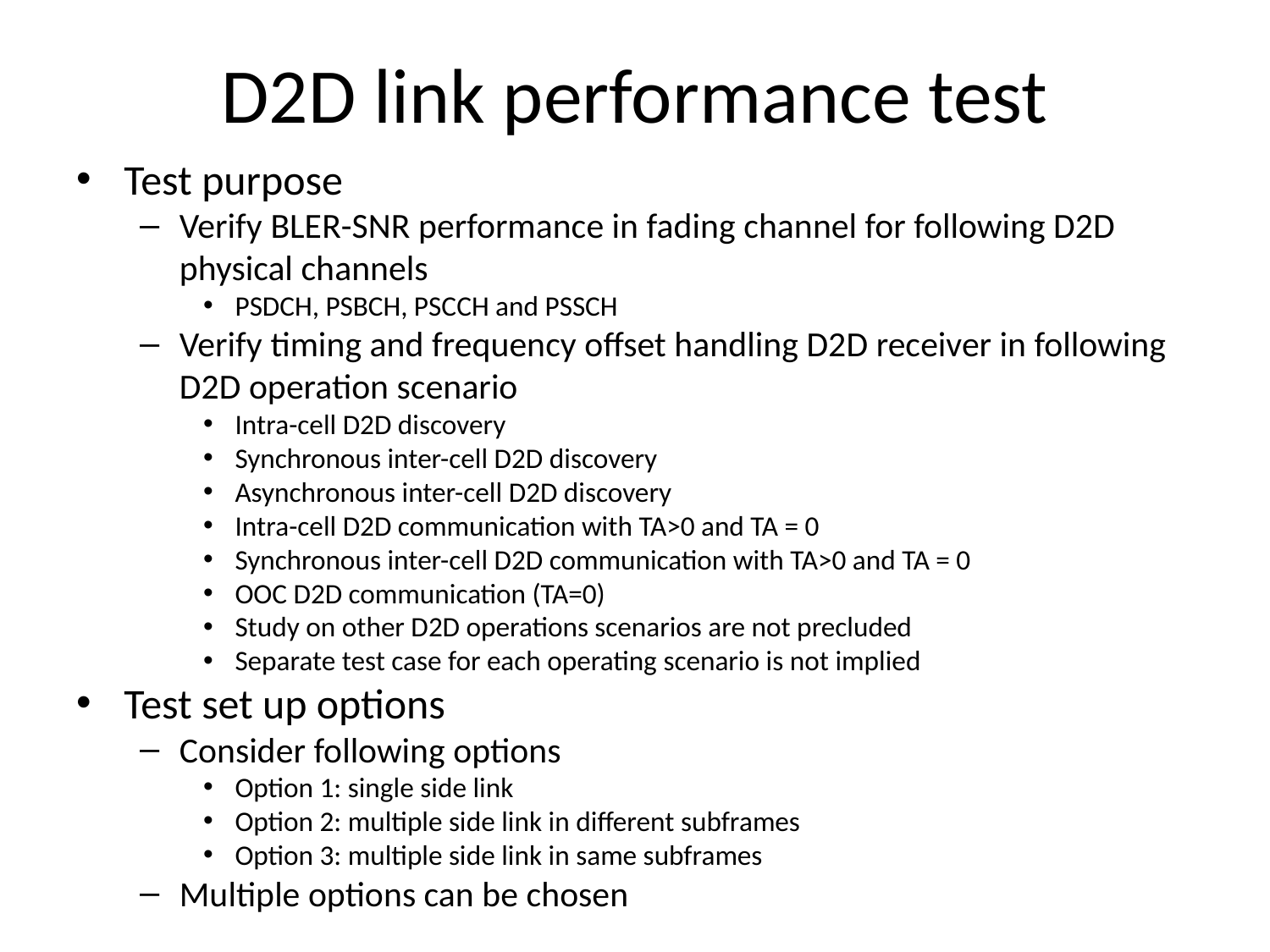

# D2D link performance test
Test purpose
Verify BLER-SNR performance in fading channel for following D2D physical channels
PSDCH, PSBCH, PSCCH and PSSCH
Verify timing and frequency offset handling D2D receiver in following D2D operation scenario
Intra-cell D2D discovery
Synchronous inter-cell D2D discovery
Asynchronous inter-cell D2D discovery
Intra-cell D2D communication with TA>0 and TA = 0
Synchronous inter-cell D2D communication with TA>0 and TA = 0
OOC D2D communication (TA=0)
Study on other D2D operations scenarios are not precluded
Separate test case for each operating scenario is not implied
Test set up options
Consider following options
Option 1: single side link
Option 2: multiple side link in different subframes
Option 3: multiple side link in same subframes
Multiple options can be chosen